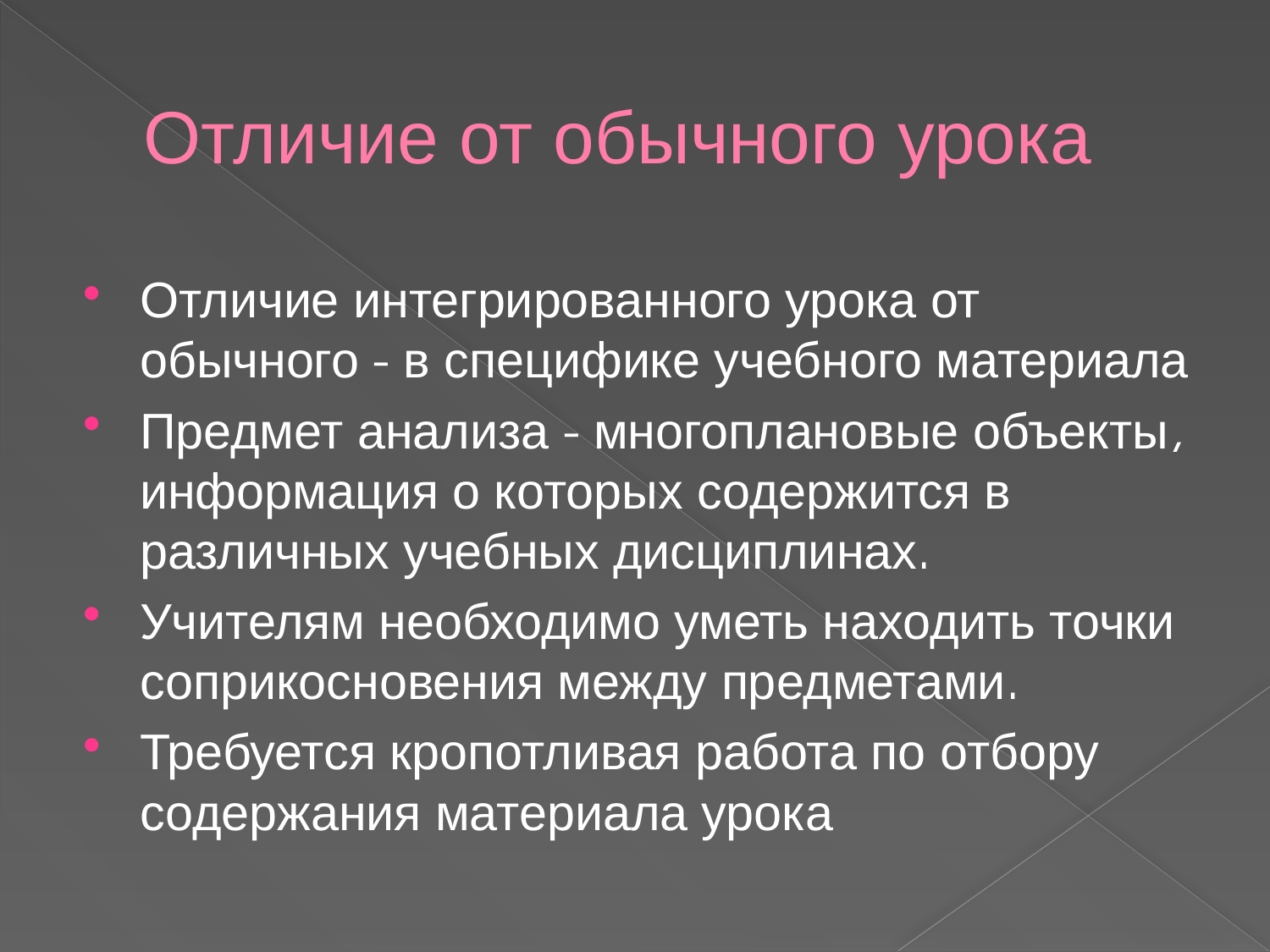

# Отличие от обычного урока
Отличие интегрированного урока от обычного - в специфике учебного материала
Предмет анализа - многоплановые объекты, информация о которых содержится в различных учебных дисциплинах.
Учителям необходимо уметь находить точки соприкосновения между предметами.
Требуется кропотливая работа по отбору содержания материала урока